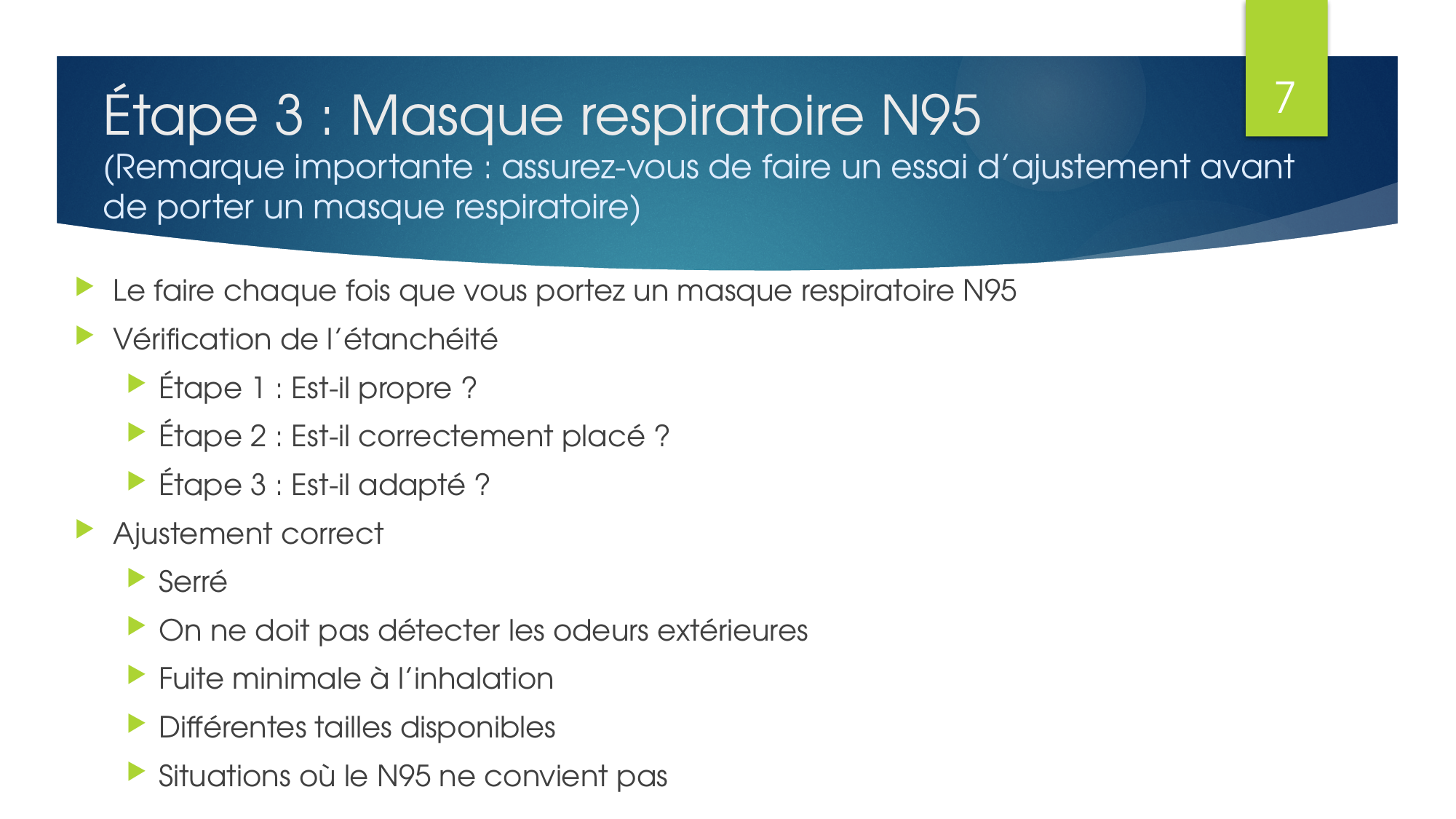

7
# Étape 3 : Masque respiratoire N95 (Remarque importante : assurez-vous de faire un essai d’ajustement avant de porter un masque respiratoire)
Le faire chaque fois que vous portez un masque respiratoire N95
Vérification de l’étanchéité
Étape 1 : Est-il propre ?
Étape 2 : Est-il correctement placé ?
Étape 3 : Est-il adapté ?
Ajustement correct
Serré
On ne doit pas détecter les odeurs extérieures
Fuite minimale à l’inhalation
Différentes tailles disponibles
Situations où le N95 ne convient pas